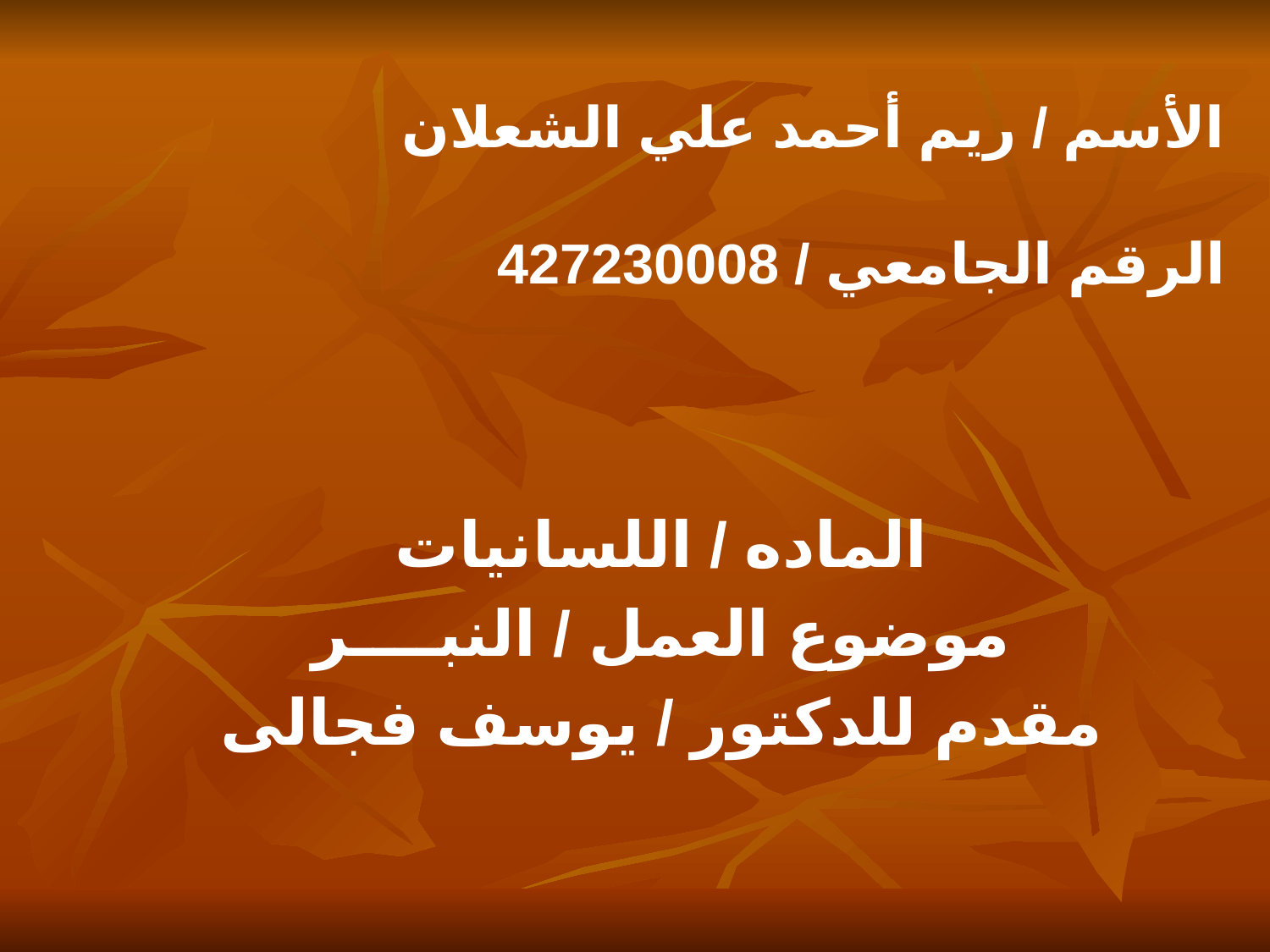

# الأسم / ريم أحمد علي الشعلان الرقم الجامعي / 427230008

الماده / اللسانيات
موضوع العمل / النبــــر
مقدم للدكتور / يوسف فجالى